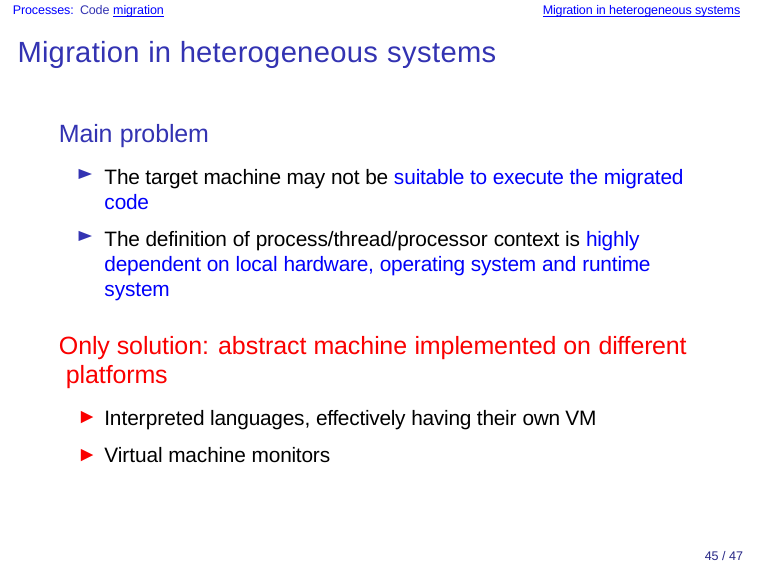

Processes: Code migration
Migration in heterogeneous systems
Migration in heterogeneous systems

Main problem
The target machine may not be suitable to execute the migrated  code
The definition of process/thread/processor context is highly  dependent on local hardware, operating system and runtime  system

Only solution: abstract machine implemented on different  platforms
Interpreted languages, effectively having their own VM
Virtual machine monitors
45 / 47